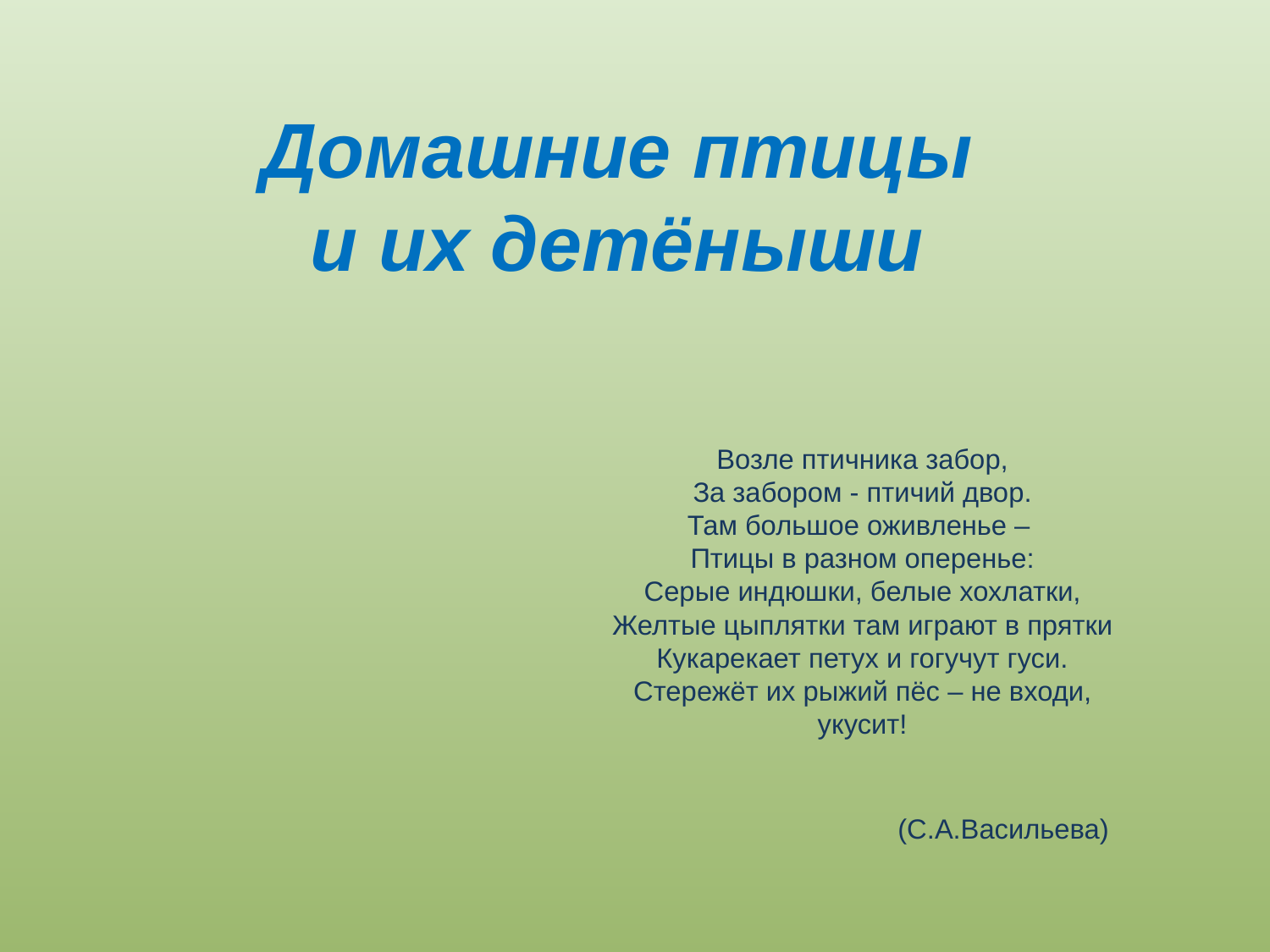

# Домашние птицы и их детёныши
Возле птичника забор,
За забором - птичий двор.
Там большое оживленье – 
Птицы в разном оперенье:
Серые индюшки, белые хохлатки,
Желтые цыплятки там играют в прятки
Кукарекает петух и гогучут гуси.
Стережёт их рыжий пёс – не входи, укусит!
                                     (С.А.Васильева)